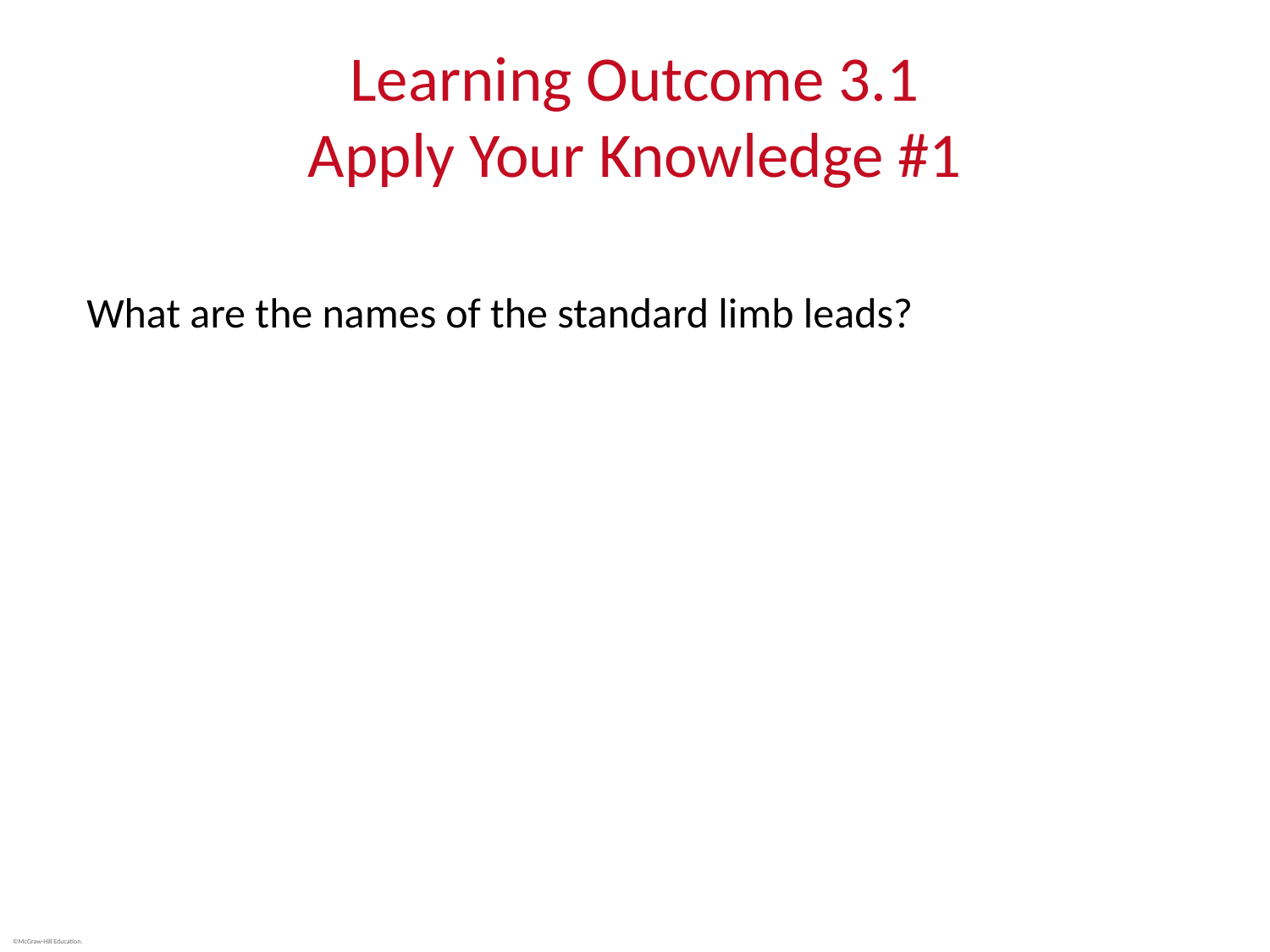

# Learning Outcome 3.1 Apply Your Knowledge #1
What are the names of the standard limb leads?